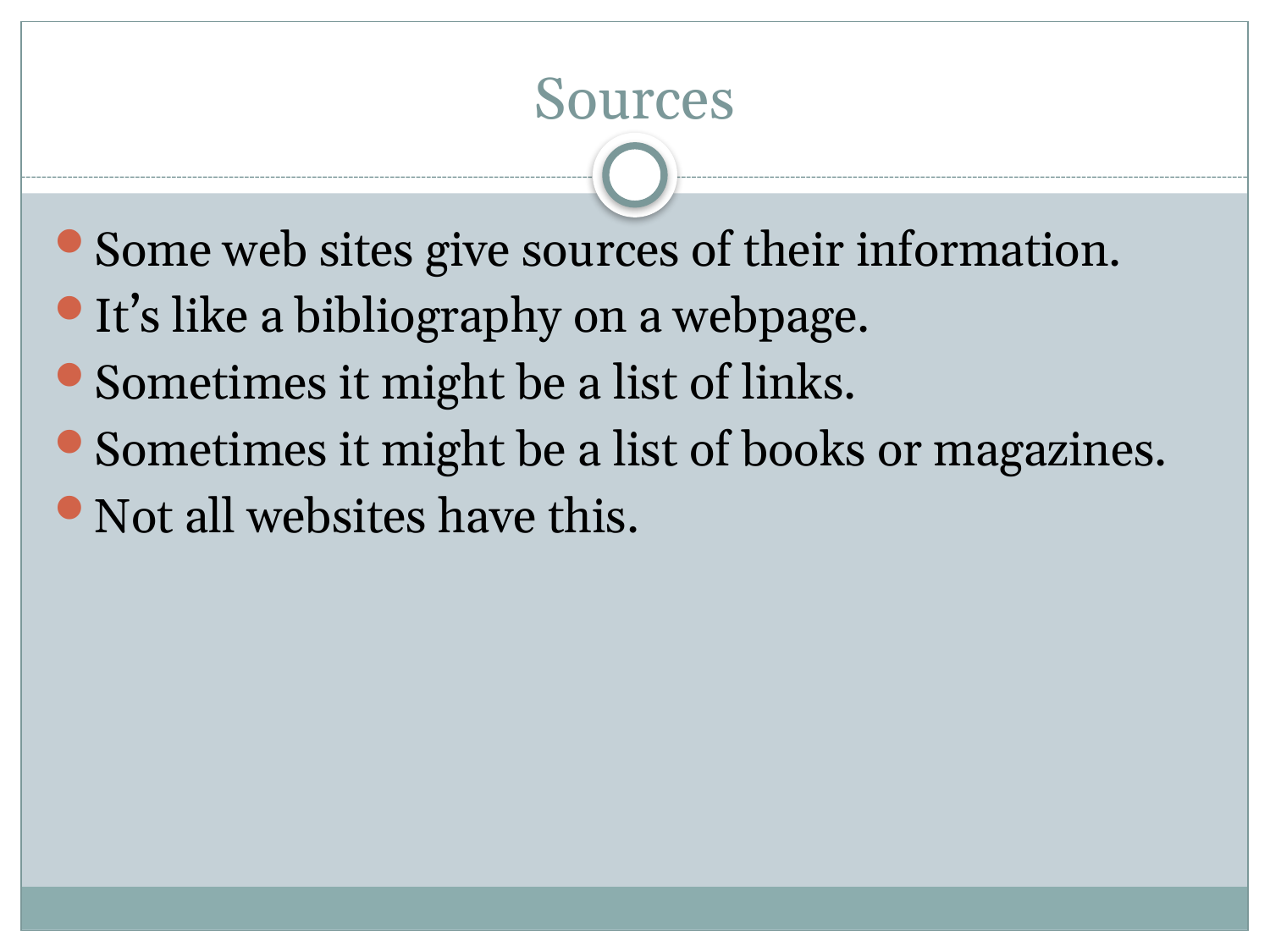

# Sources
Some web sites give sources of their information.
It’s like a bibliography on a webpage.
Sometimes it might be a list of links.
Sometimes it might be a list of books or magazines.
Not all websites have this.